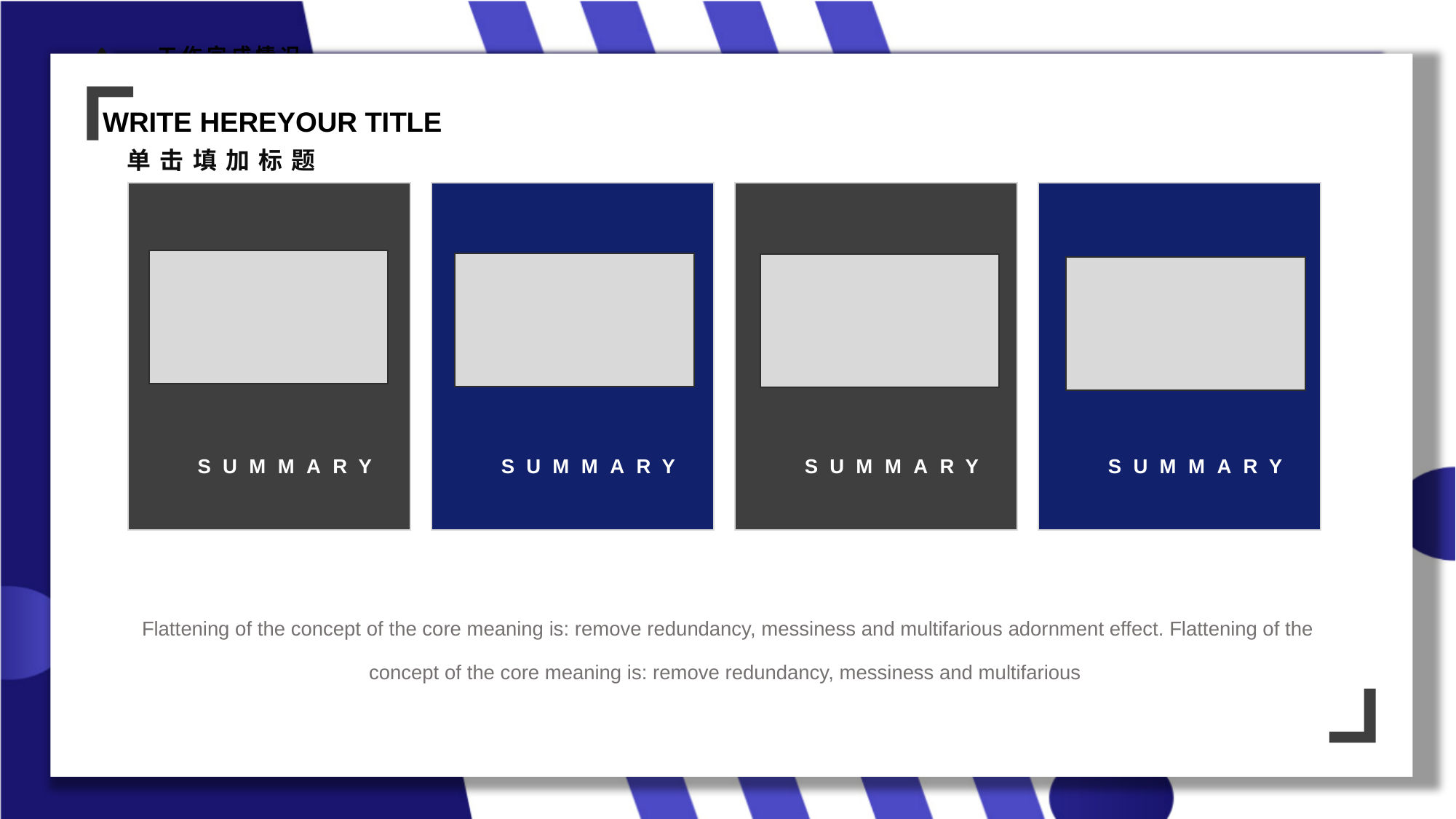

SUMMARY

SUMMARY

SUMMARY

SUMMARY

Flattening of the concept of the core meaning is: remove redundancy, messiness and multifarious adornment effect. Flattening of the concept of the core meaning is: remove redundancy, messiness and multifarious